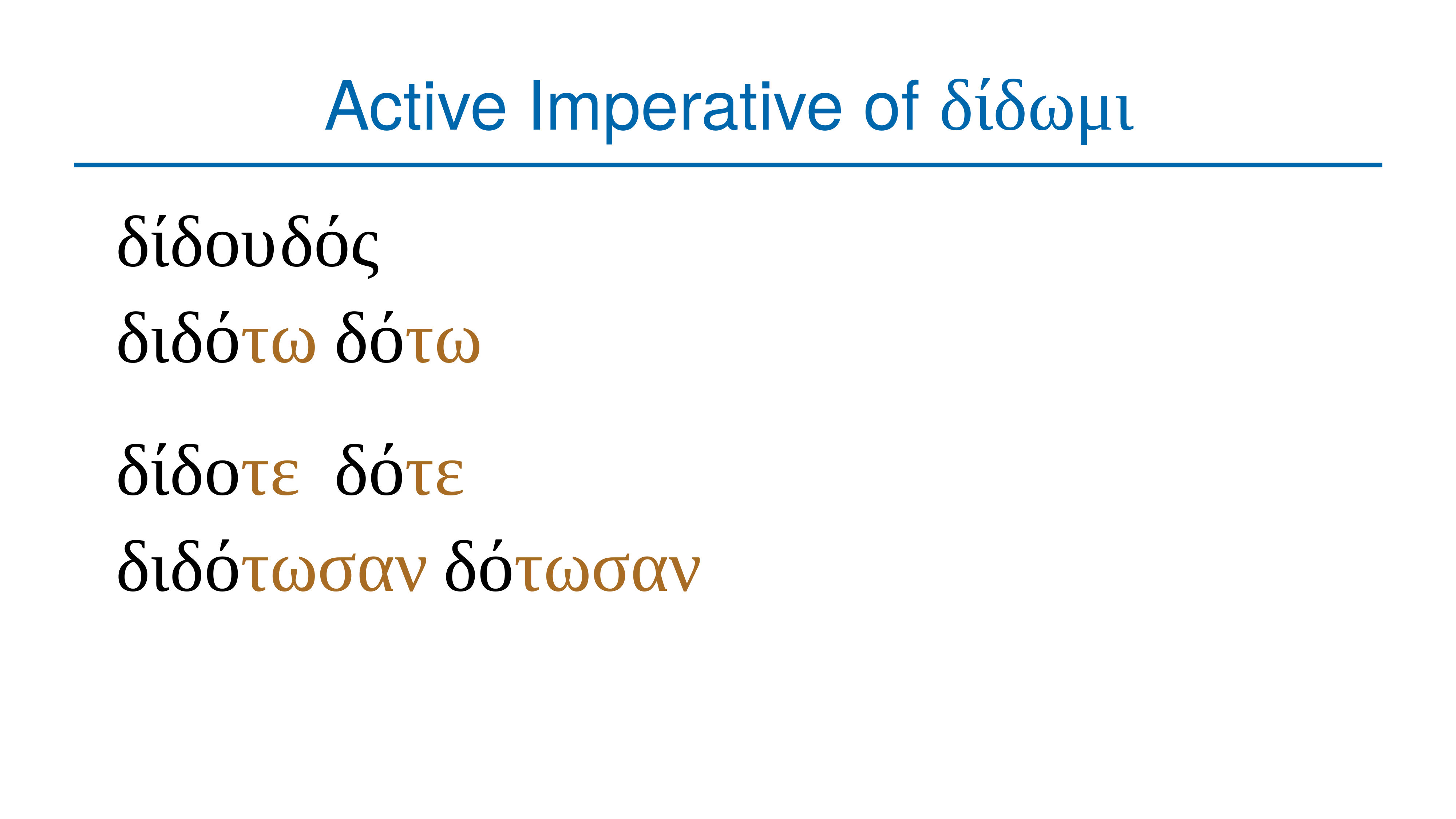

# Active Imperative of δίδωμι
δίδου	δός
διδότω	δότω
δίδοτε	δότε
διδότωσαν	δότωσαν